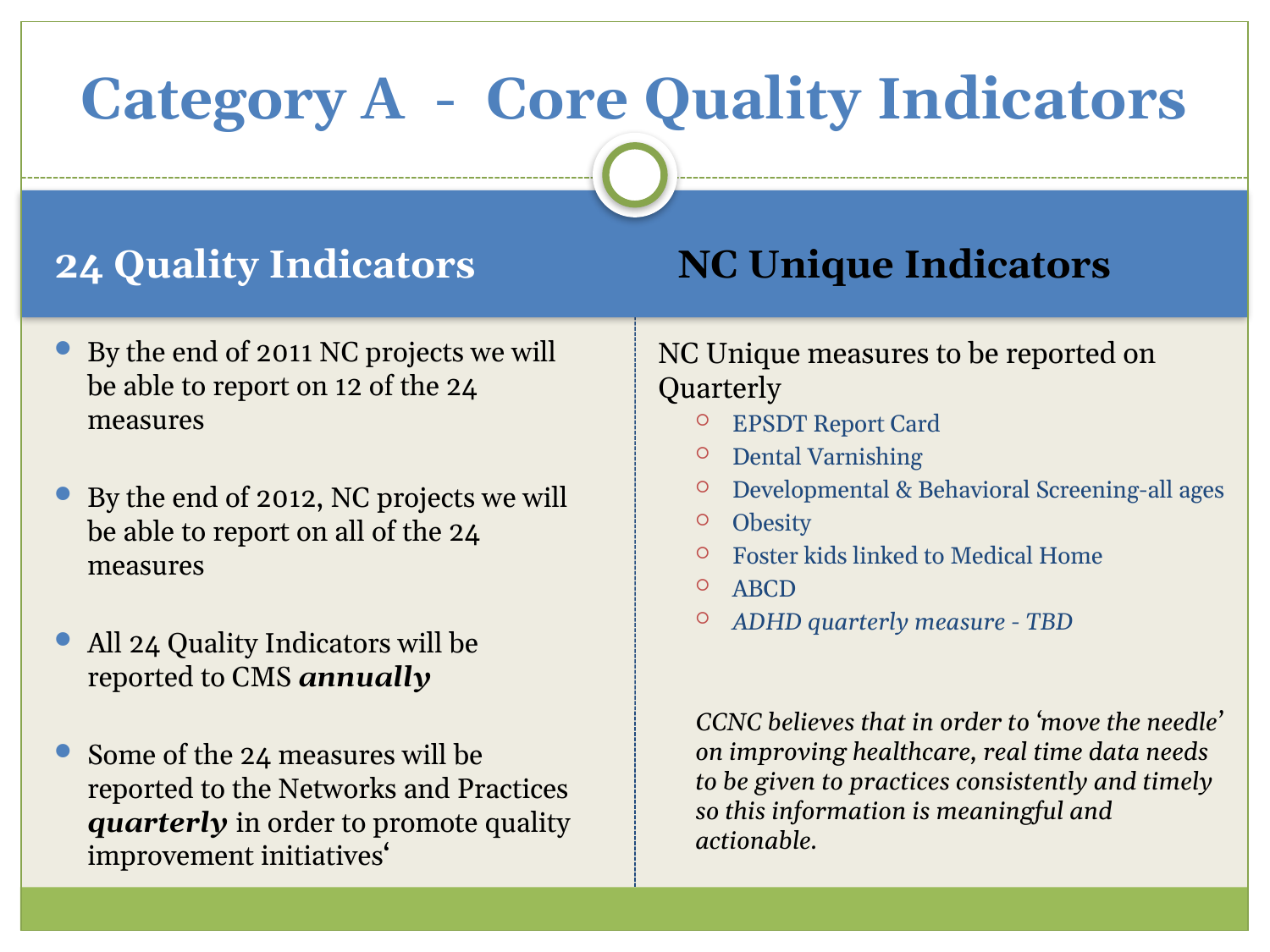

# Category A  -  Core Quality Indicators
24 Quality Indicators
NC Unique Indicators
By the end of 2011 NC projects we will be able to report on 12 of the 24 measures

By the end of 2012, NC projects we will be able to report on all of the 24 measures

All 24 Quality Indicators will be reported to CMS annually

Some of the 24 measures will be reported to the Networks and Practices quarterly in order to promote quality improvement initiatives‘

NC Unique measures to be reported on Quarterly
EPSDT Report Card
Dental Varnishing
Developmental & Behavioral Screening-all ages
Obesity
Foster kids linked to Medical Home
ABCD
ADHD quarterly measure - TBD

CCNC believes that in order to ‘move the needle’ on improving healthcare, real time data needs to be given to practices consistently and timely so this information is meaningful and actionable.